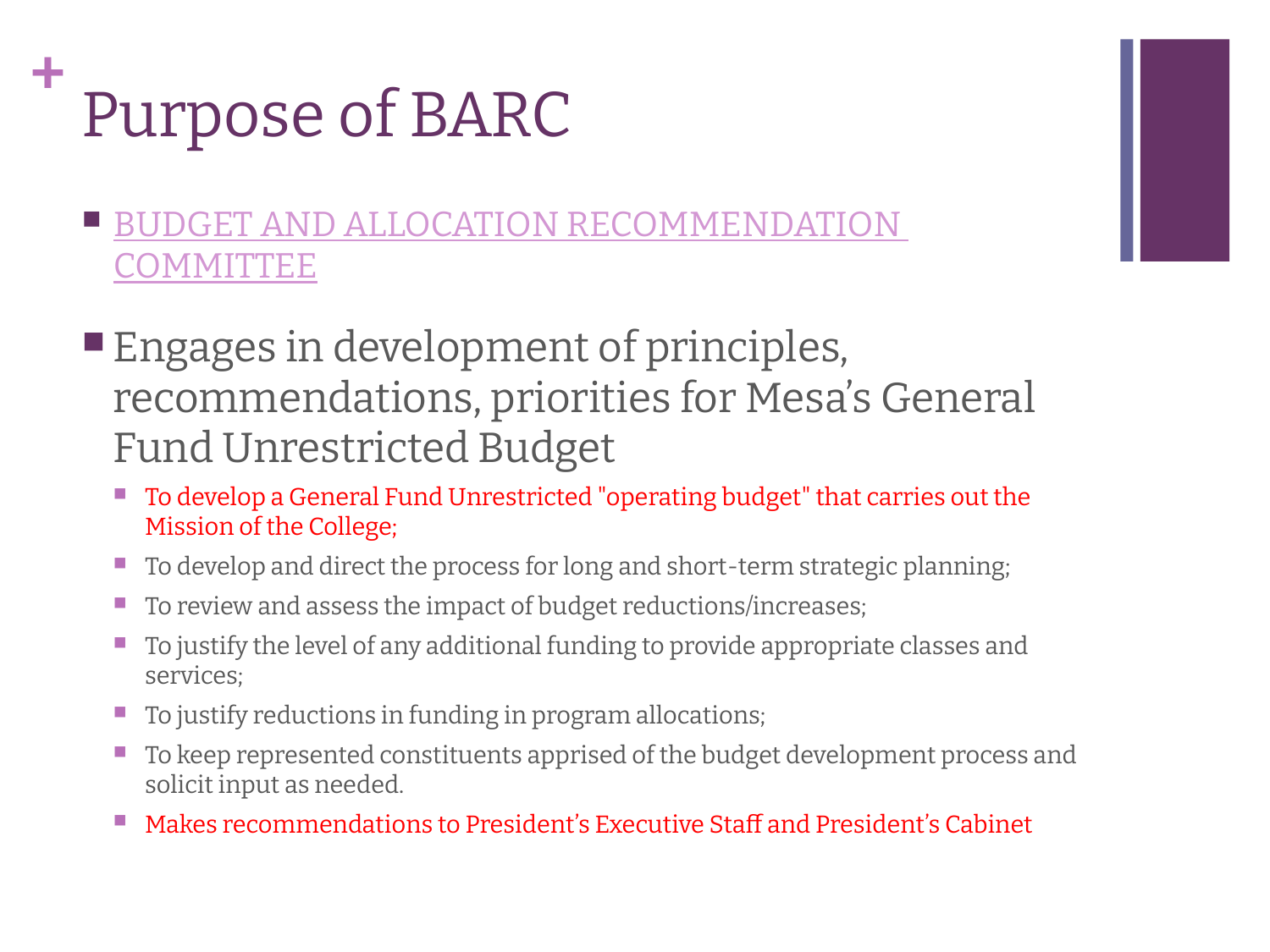

# Purpose of BARC
BUDGET AND ALLOCATION RECOMMENDATION COMMITTEE
Engages in development of principles, recommendations, priorities for Mesa’s General Fund Unrestricted Budget
To develop a General Fund Unrestricted "operating budget" that carries out the Mission of the College;
To develop and direct the process for long and short-term strategic planning;
To review and assess the impact of budget reductions/increases;
To justify the level of any additional funding to provide appropriate classes and services;
To justify reductions in funding in program allocations;
To keep represented constituents apprised of the budget development process and solicit input as needed.
Makes recommendations to President’s Executive Staff and President’s Cabinet